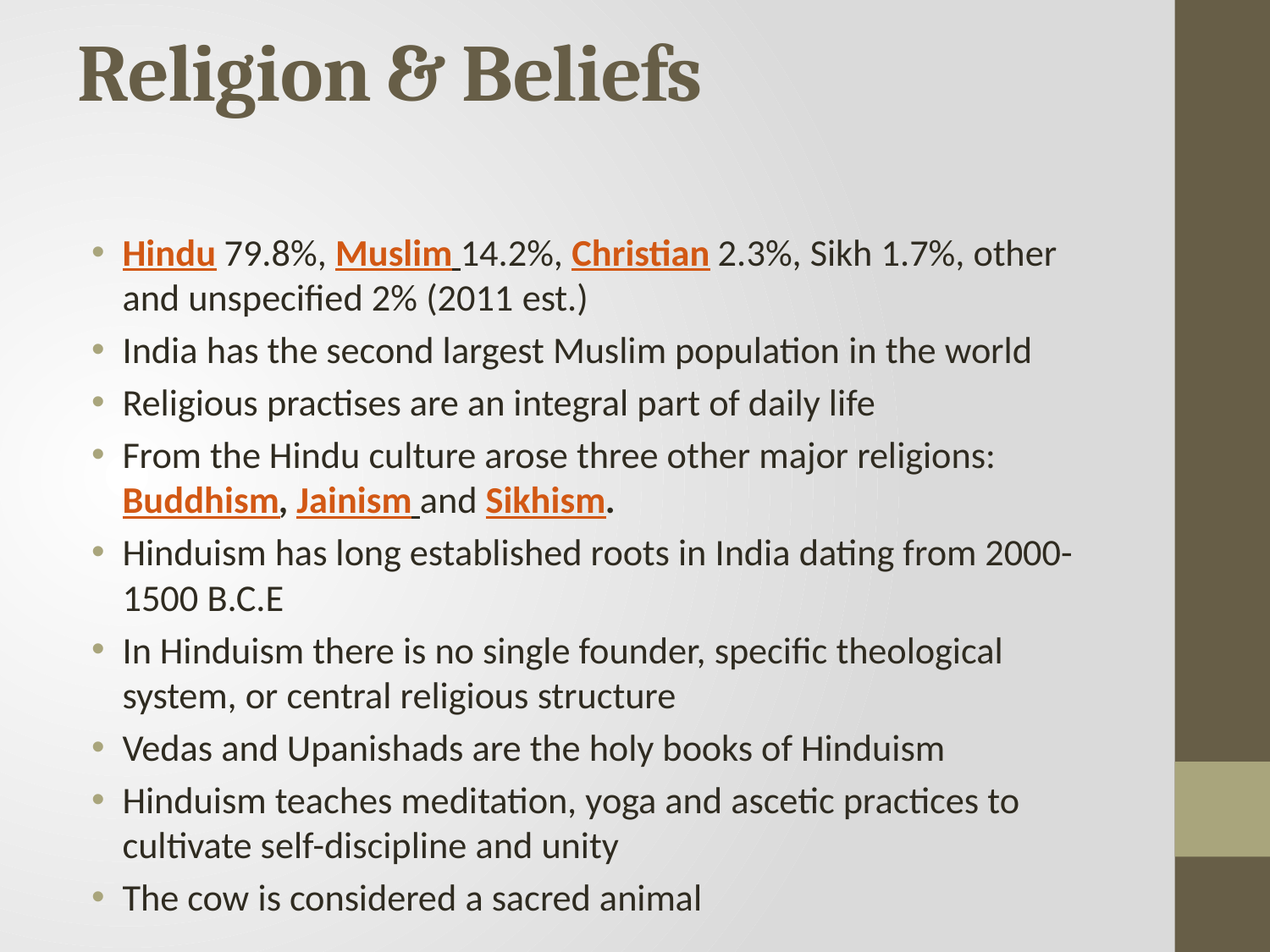

# Religion & Beliefs
Hindu 79.8%, Muslim 14.2%, Christian 2.3%, Sikh 1.7%, other and unspecified 2% (2011 est.)
India has the second largest Muslim population in the world
Religious practises are an integral part of daily life
From the Hindu culture arose three other major religions: Buddhism, Jainism and Sikhism.
Hinduism has long established roots in India dating from 2000-1500 B.C.E
In Hinduism there is no single founder, specific theological system, or central religious structure
Vedas and Upanishads are the holy books of Hinduism
Hinduism teaches meditation, yoga and ascetic practices to cultivate self-discipline and unity
The cow is considered a sacred animal